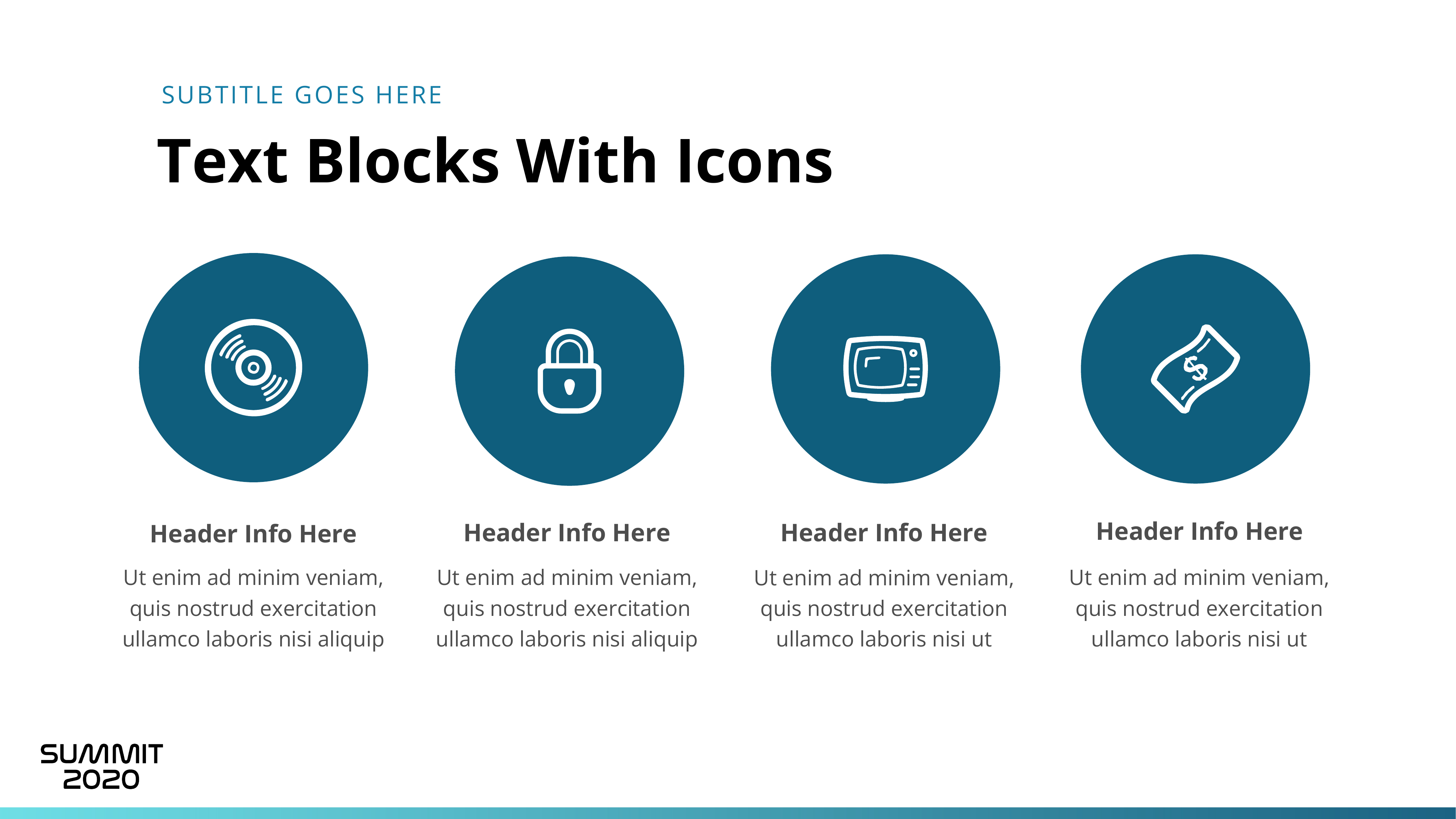

SUBTITLE GOES HERE
Text Blocks With Icons

Header Info Here
Header Info Here
Header Info Here
Header Info Here
Ut enim ad minim veniam, quis nostrud exercitation ullamco laboris nisi aliquip
Ut enim ad minim veniam, quis nostrud exercitation ullamco laboris nisi aliquip
Ut enim ad minim veniam, quis nostrud exercitation ullamco laboris nisi ut
Ut enim ad minim veniam, quis nostrud exercitation ullamco laboris nisi ut